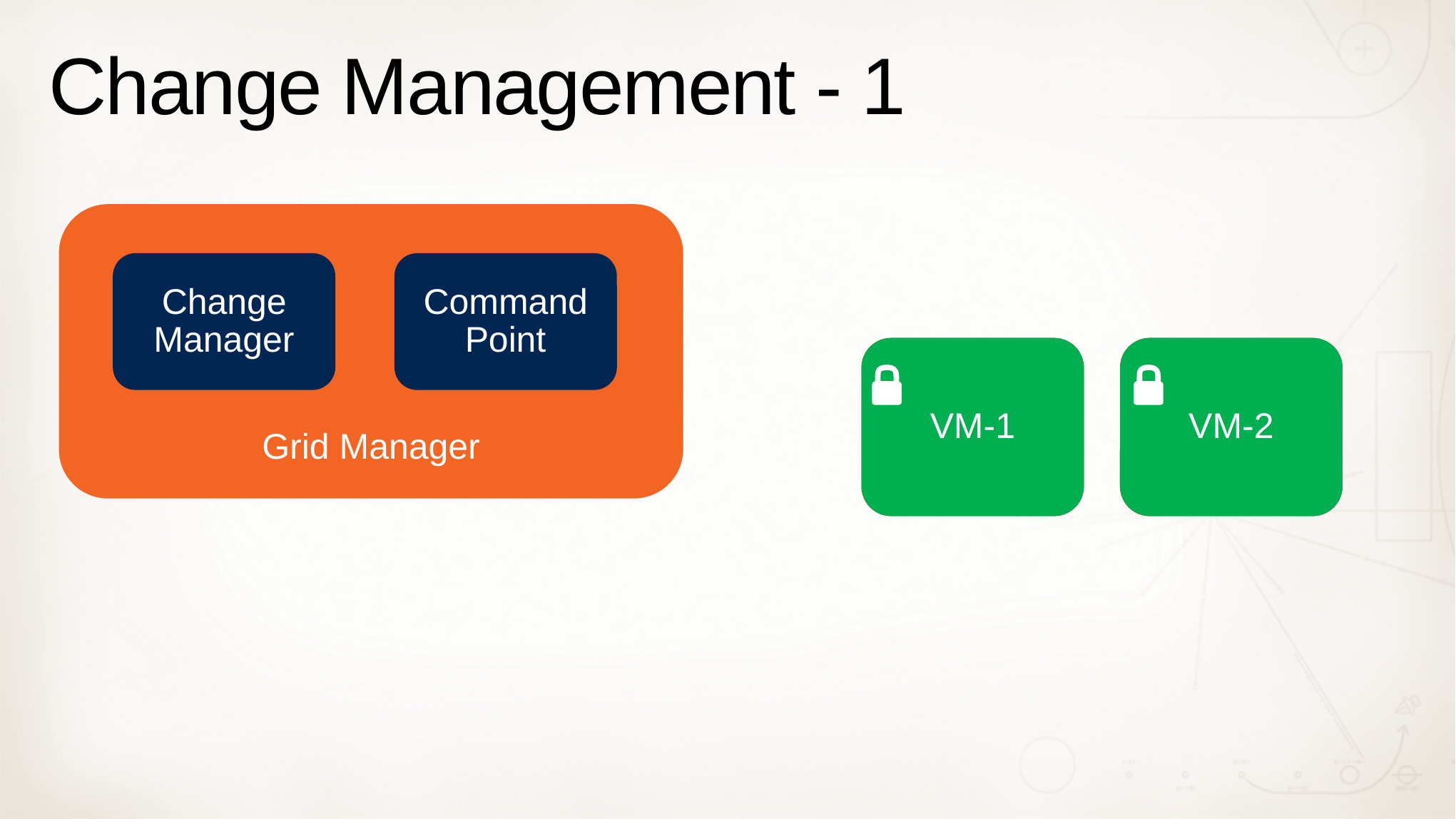

# Change Management - 1
Grid Manager
Change Manager
Command Point
VM-1
VM-1
VM-2
VM-2